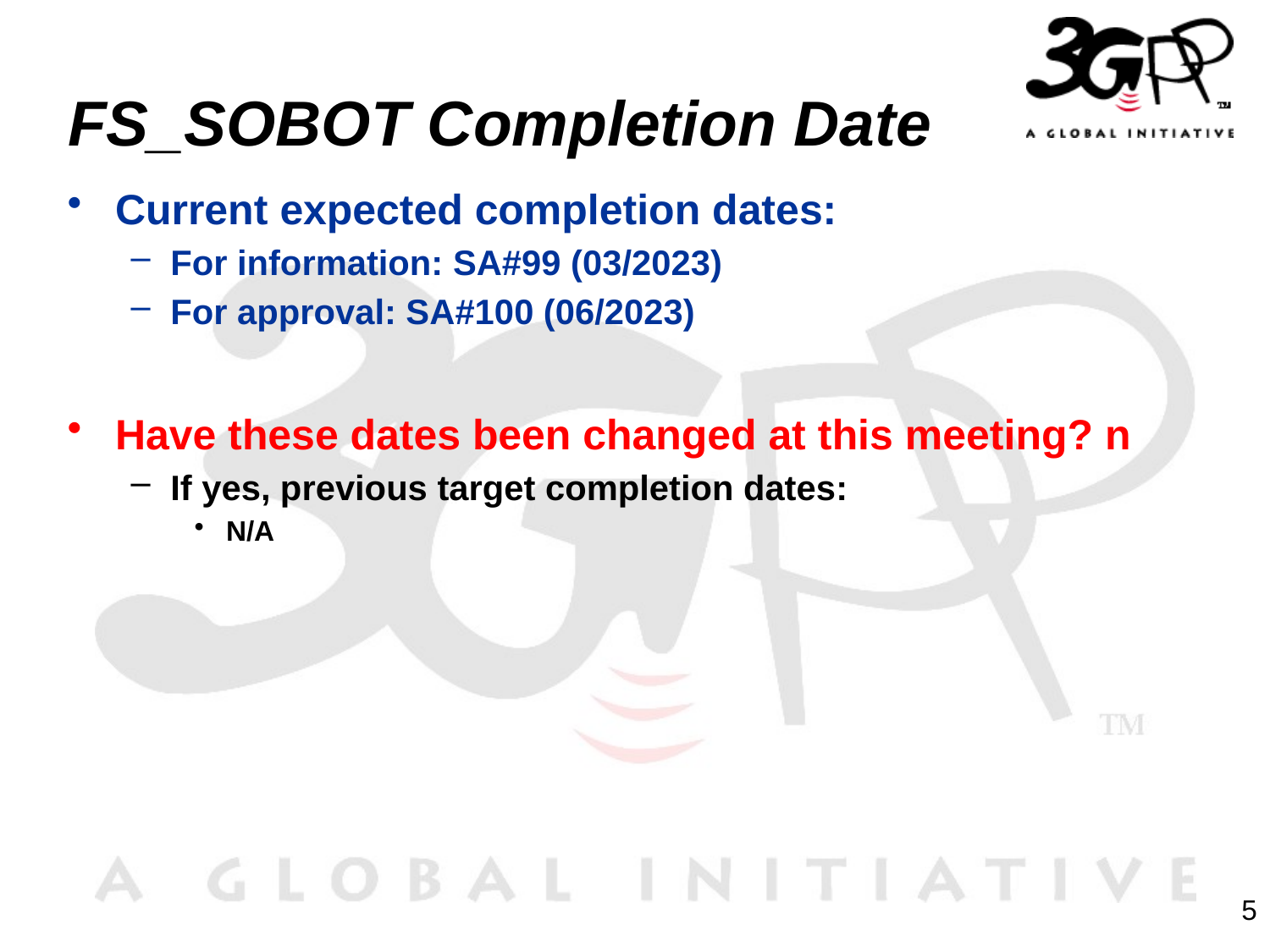

# FS_SOBOT Completion Date
Current expected completion dates:
For information: SA#99 (03/2023)
For approval: SA#100 (06/2023)

Have these dates been changed at this meeting? n
If yes, previous target completion dates:
N/A

5